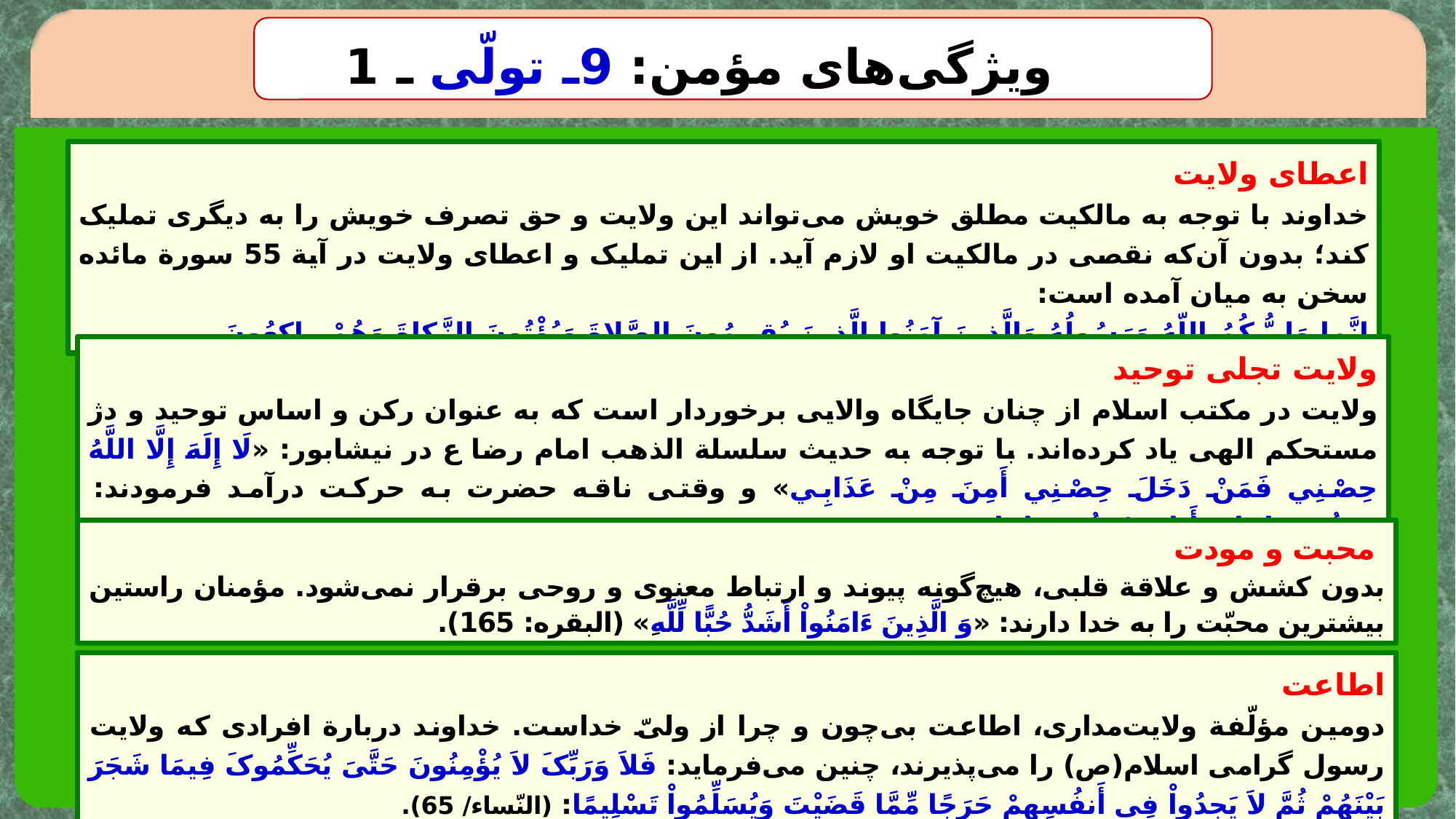

ویژگی‌های مؤمن: 9ـ تولّی ـ 1

اعطای ولایت
خداوند با توجه به مالکیت مطلق خویش می‌تواند این ولایت و حق تصرف خویش را به دیگری تملیک کند؛ بدون آن‌که نقصی در مالکیت او لازم آید. از این تملیک و اعطای ولایت در آیة 55 سورة مائده سخن به میان آمده است:
إ‌ِنَّما وَلِـیُّـکُمُ اللّهُ وَرَسُولُهُ وَالَّذِینَ آمَنُوا الَّذِینَ یُقِـیمُونَ الصَّلاةَ وَیُؤْتُونَ الزَّکاةَ وَهُمْ راکِعُونَ.
ولایت تجلی توحید
ولایت در مکتب اسلام از چنان جایگاه والایی برخوردار است که به عنوان رکن و اساس توحید و دژ مستحکم الهی یاد کرده‌اند. با توجه به حدیث سلسلة الذهب امام رضا ع در نیشابور: «لَا إِلَهَ إِلَّا اللَّهُ حِصْنِي فَمَنْ دَخَلَ حِصْنِي أَمِنَ مِنْ عَذَابِي» و وقتی ناقه حضرت به حرکت درآمد فرمودند: «بِشُرُوطِهَا وَ أَنَا مِنْ شُرُوطِهَا.»،
 محبت و مودت
بدون کشش و علاقة قلبی، هیچ‌‌گونه پیوند و ارتباط معنوی و روحی برقرار نمی‌شود. مؤمنان راستین بیشترین محبّت را به خدا دارند: «وَ الَّذِينَ ءَامَنُواْ أَشَدُّ حُبًّا لِّلَّهِ» (البقره: 165).
اطاعت
دومین مؤلّفة ولایت‌مداری، اطاعت بی‌چون و چرا از ولیّ خداست. خداوند دربارة افرادی که ولایت رسول گرامی اسلام(ص) را می‌پذیرند، چنین می‌فرماید: فَلاَ وَرَبِّکَ لاَ یُؤْمِنُونَ حَتَّىَ یُحَکِّمُوکَ فِیمَا شَجَرَ بَیْنَهُمْ ثُمَّ لاَ یَجِدُواْ فِی أَنفُسِهِمْ حَرَجًا مِّمَّا قَضَیْتَ وَیُسَلِّمُواْ تَسْلِیمًا: (النّساء/ 65).